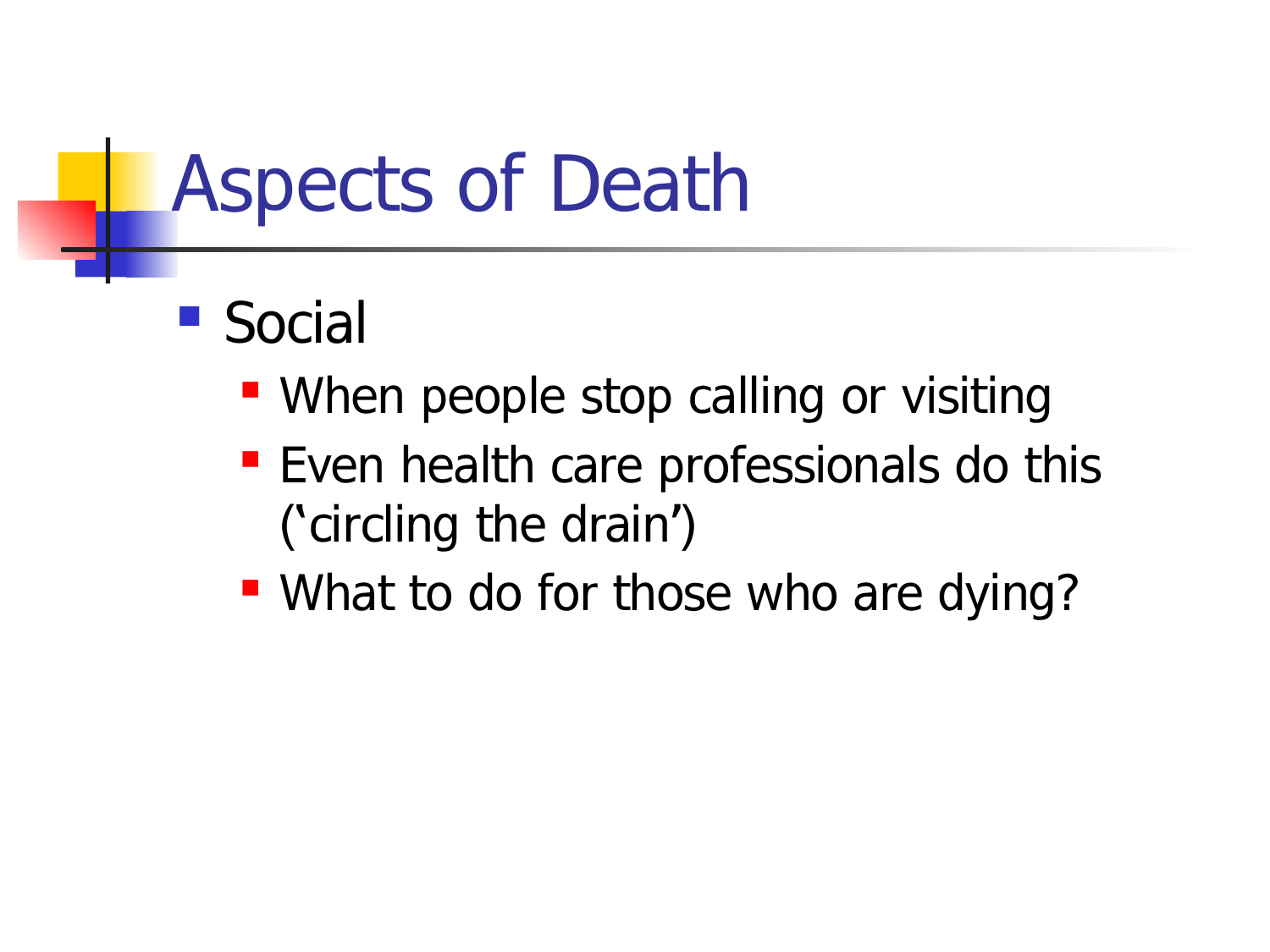

# Aspects of Death
Social
When people stop calling or visiting
Even health care professionals do this (‘circling the drain’)
What to do for those who are dying?